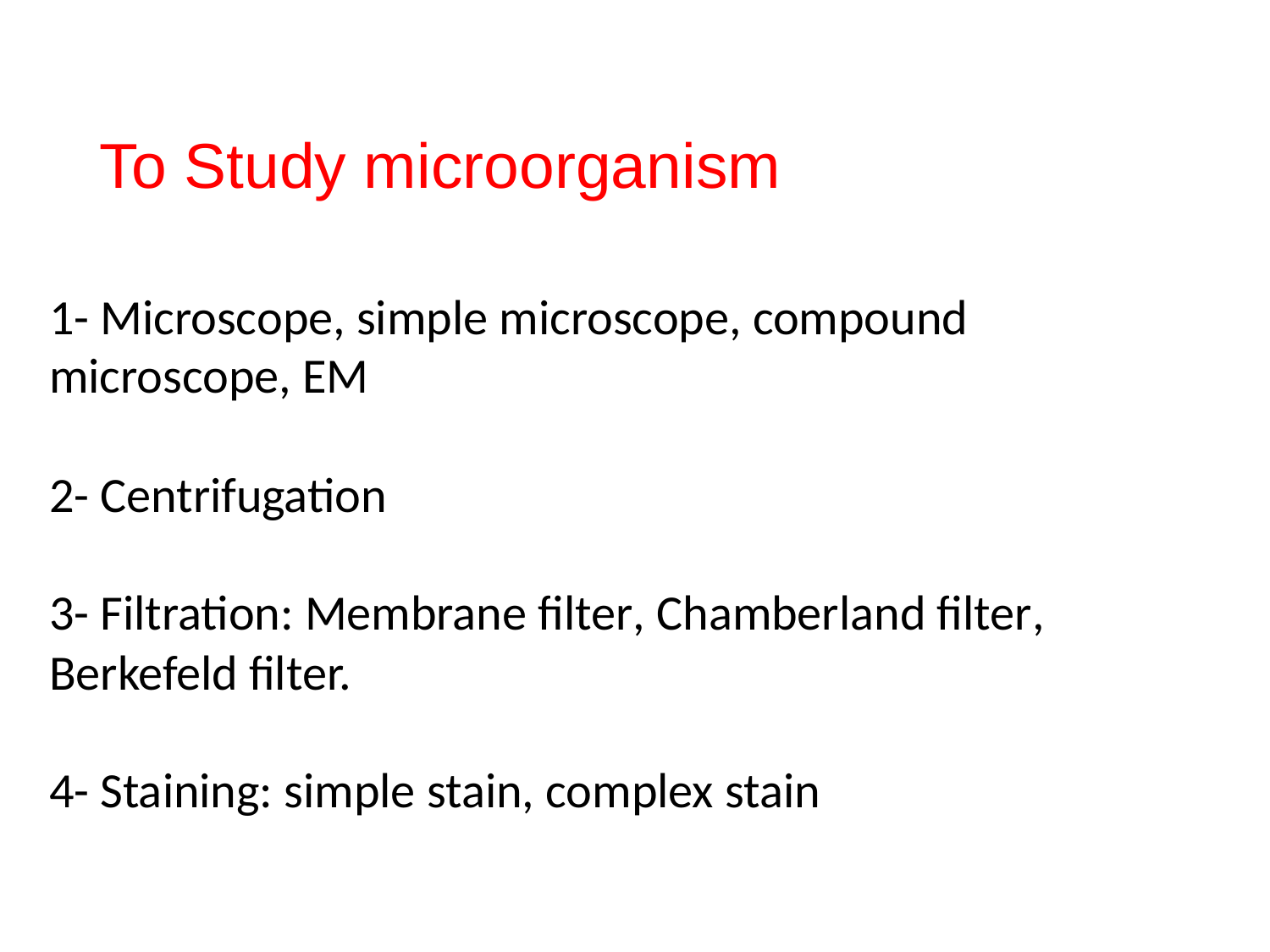

To Study microorganism
1- Microscope, simple microscope, compound microscope, EM

2- Centrifugation

3- Filtration: Membrane filter, Chamberland filter, Berkefeld filter.

4- Staining: simple stain, complex stain